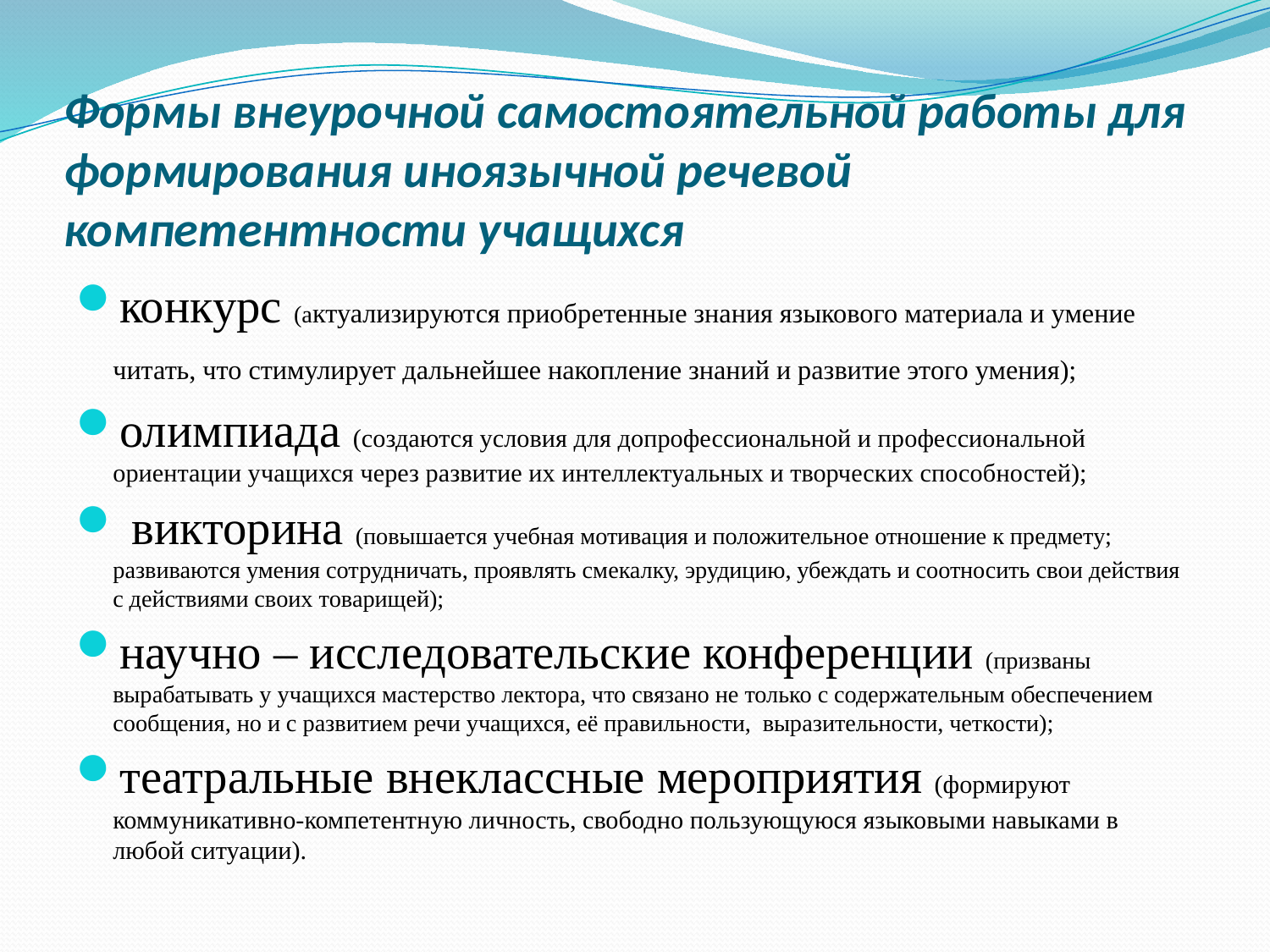

# Формы внеурочной самостоятельной работы для формирования иноязычной речевой компетентности учащихся
конкурс (актуализируются приобретенные знания языкового материала и умение читать, что стимулирует дальнейшее накопление знаний и развитие этого умения);
олимпиада (создаются условия для допрофессиональной и профессиональной ориентации учащихся через развитие их интеллектуальных и творческих способностей);
 викторина (повышается учебная мотивация и положительное отношение к предмету; развиваются умения сотрудничать, проявлять смекалку, эрудицию, убеждать и соотносить свои действия с действиями своих товарищей);
научно – исследовательские конференции (призваны вырабатывать у учащихся мастерство лектора, что связано не только с содержательным обеспечением сообщения, но и с развитием речи учащихся, её правильности,  выразительности, четкости);
театральные внеклассные мероприятия (формируют коммуникативно-компетентную личность, свободно пользующуюся языковыми навыками в любой ситуации).